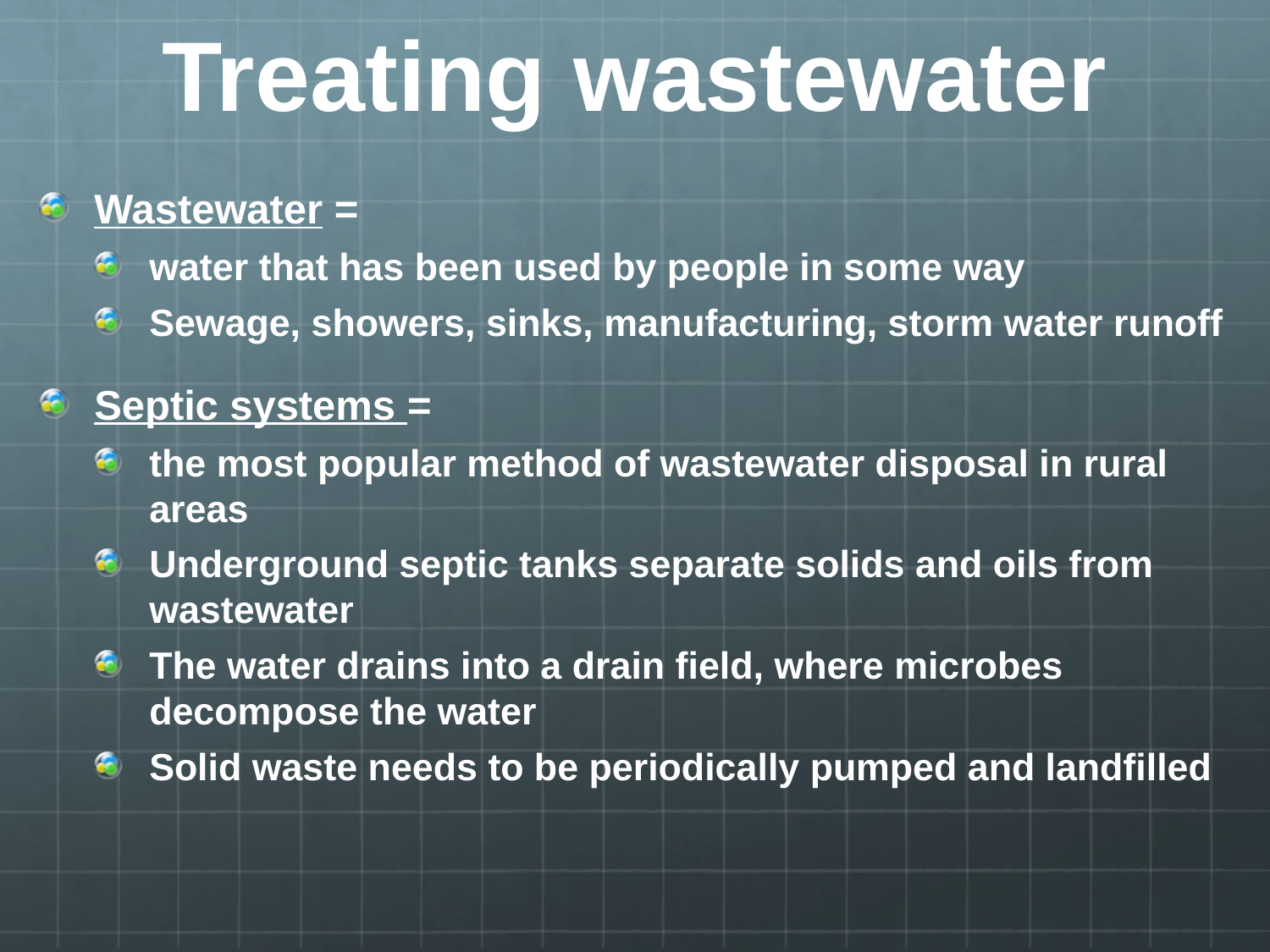

# Treating wastewater
Wastewater =
water that has been used by people in some way
Sewage, showers, sinks, manufacturing, storm water runoff
Septic systems =
the most popular method of wastewater disposal in rural areas
Underground septic tanks separate solids and oils from wastewater
The water drains into a drain field, where microbes decompose the water
Solid waste needs to be periodically pumped and landfilled